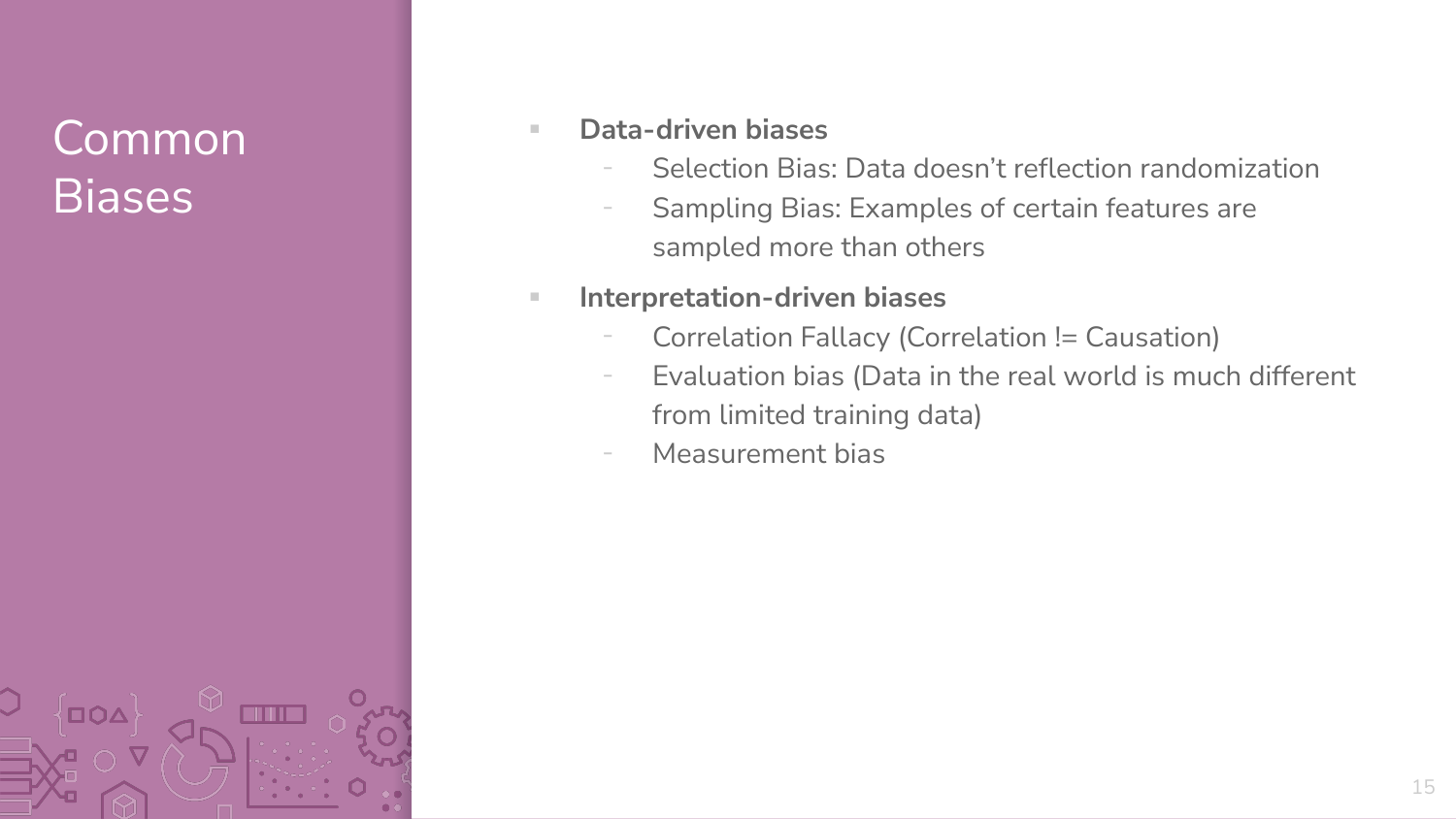

# Common Biases
Data-driven biases
Selection Bias: Data doesn’t reflection randomization
Sampling Bias: Examples of certain features are sampled more than others
Interpretation-driven biases
Correlation Fallacy (Correlation != Causation)
Evaluation bias (Data in the real world is much different from limited training data)
Measurement bias

15